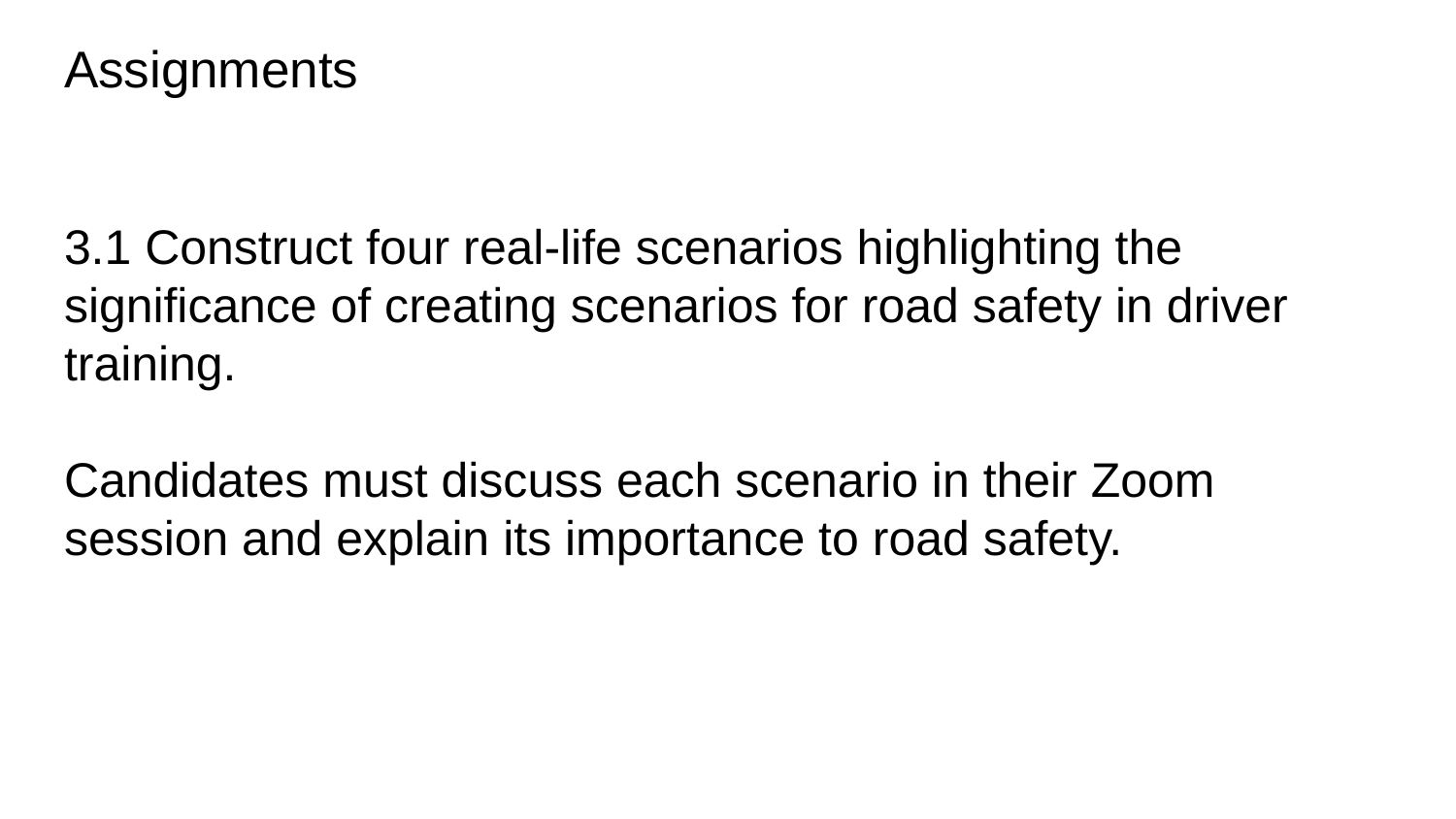

# Assignments

3.1 Construct four real-life scenarios highlighting the significance of creating scenarios for road safety in driver training.

Candidates must discuss each scenario in their Zoom session and explain its importance to road safety.